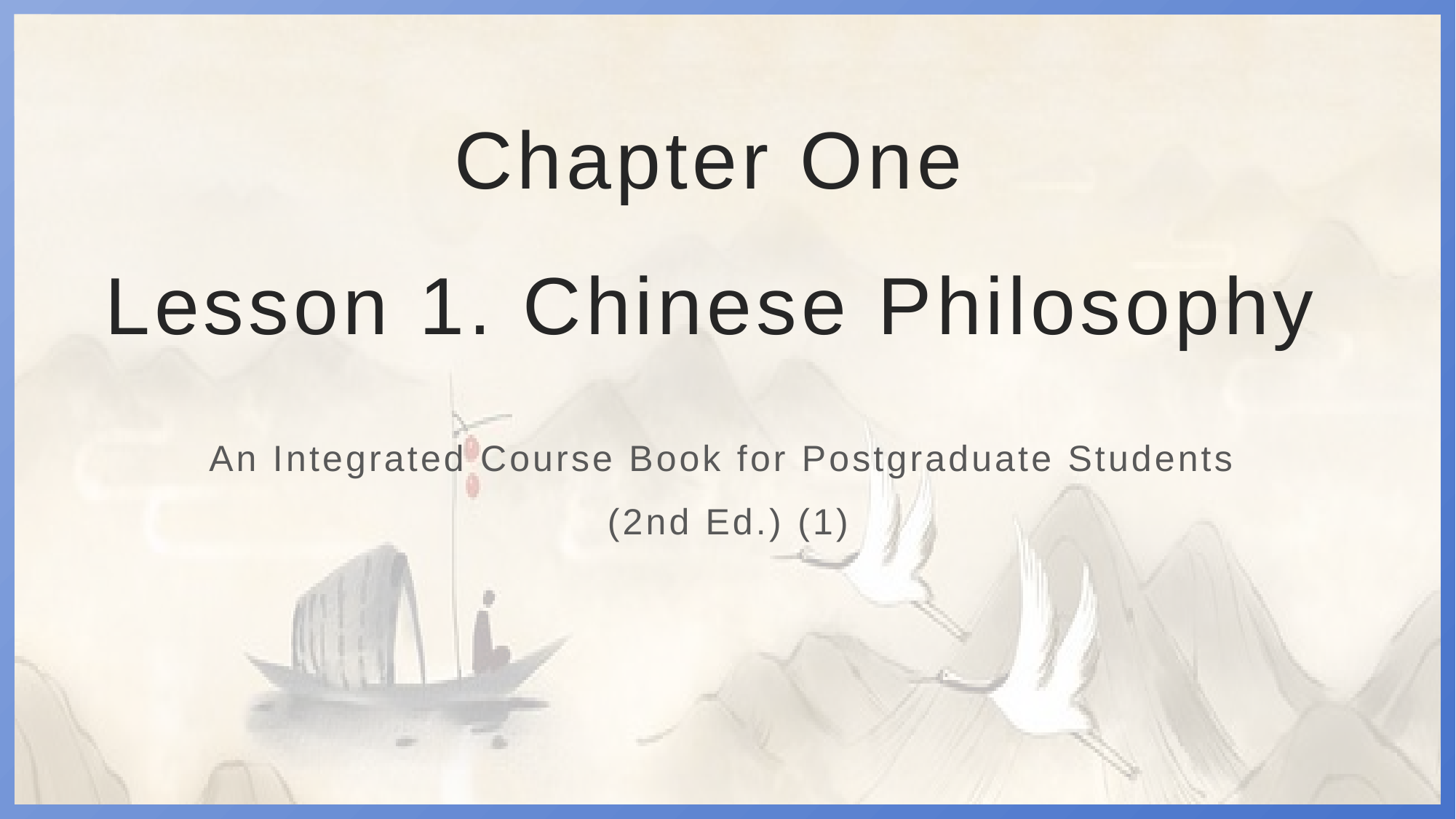

# Chapter One Lesson 1. Chinese Philosophy
An Integrated Course Book for Postgraduate Students
(2nd Ed.) (1)